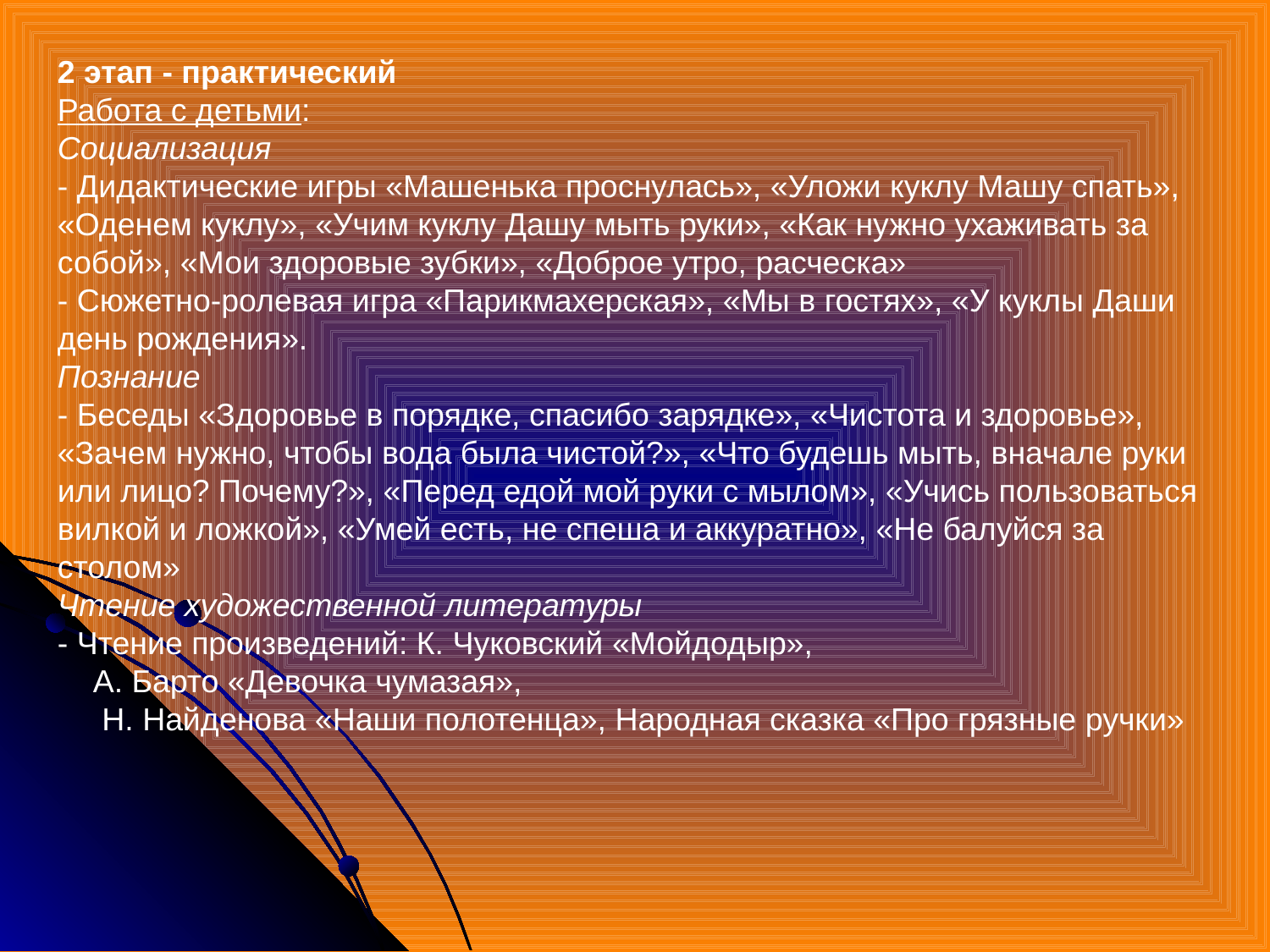

2 этап - практический
Работа с детьми:
Социализация
- Дидактические игры «Машенька проснулась», «Уложи куклу Машу спать», «Оденем куклу», «Учим куклу Дашу мыть руки», «Как нужно ухаживать за собой», «Мои здоровые зубки», «Доброе утро, расческа»
- Сюжетно-ролевая игра «Парикмахерская», «Мы в гостях», «У куклы Даши день рождения».
Познание
- Беседы «Здоровье в порядке, спасибо зарядке», «Чистота и здоровье», «Зачем нужно, чтобы вода была чистой?», «Что будешь мыть, вначале руки или лицо? Почему?», «Перед едой мой руки с мылом», «Учись пользоваться вилкой и ложкой», «Умей есть, не спеша и аккуратно», «Не балуйся за столом»
Чтение художественной литературы
- Чтение произведений: К. Чуковский «Мойдодыр»,
    А. Барто «Девочка чумазая»,
     Н. Найденова «Наши полотенца», Народная сказка «Про грязные ручки»